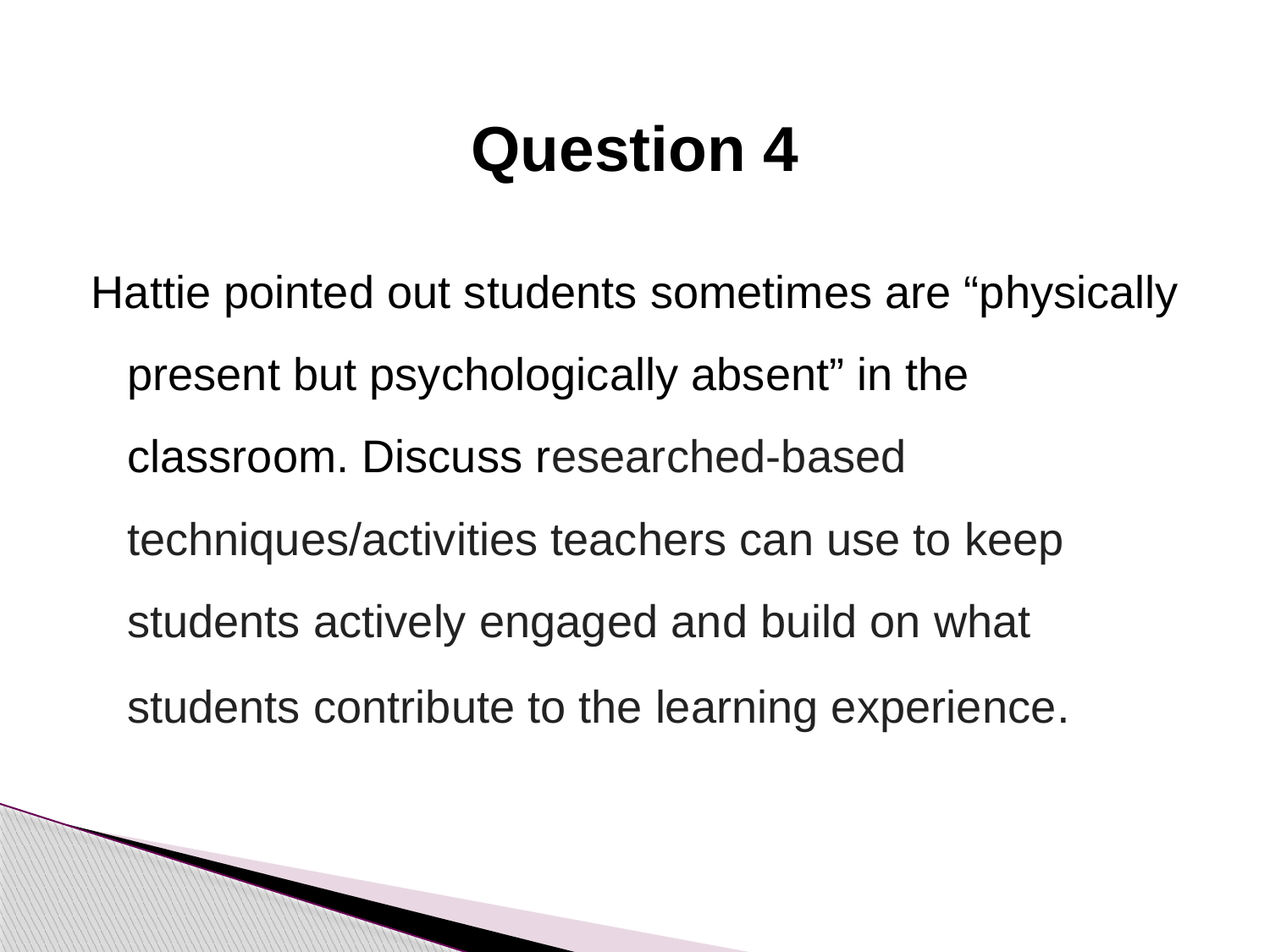

# Question 4
Hattie pointed out students sometimes are “physically present but psychologically absent” in the classroom. Discuss researched-based techniques/activities teachers can use to keep students actively engaged and build on what students contribute to the learning experience.